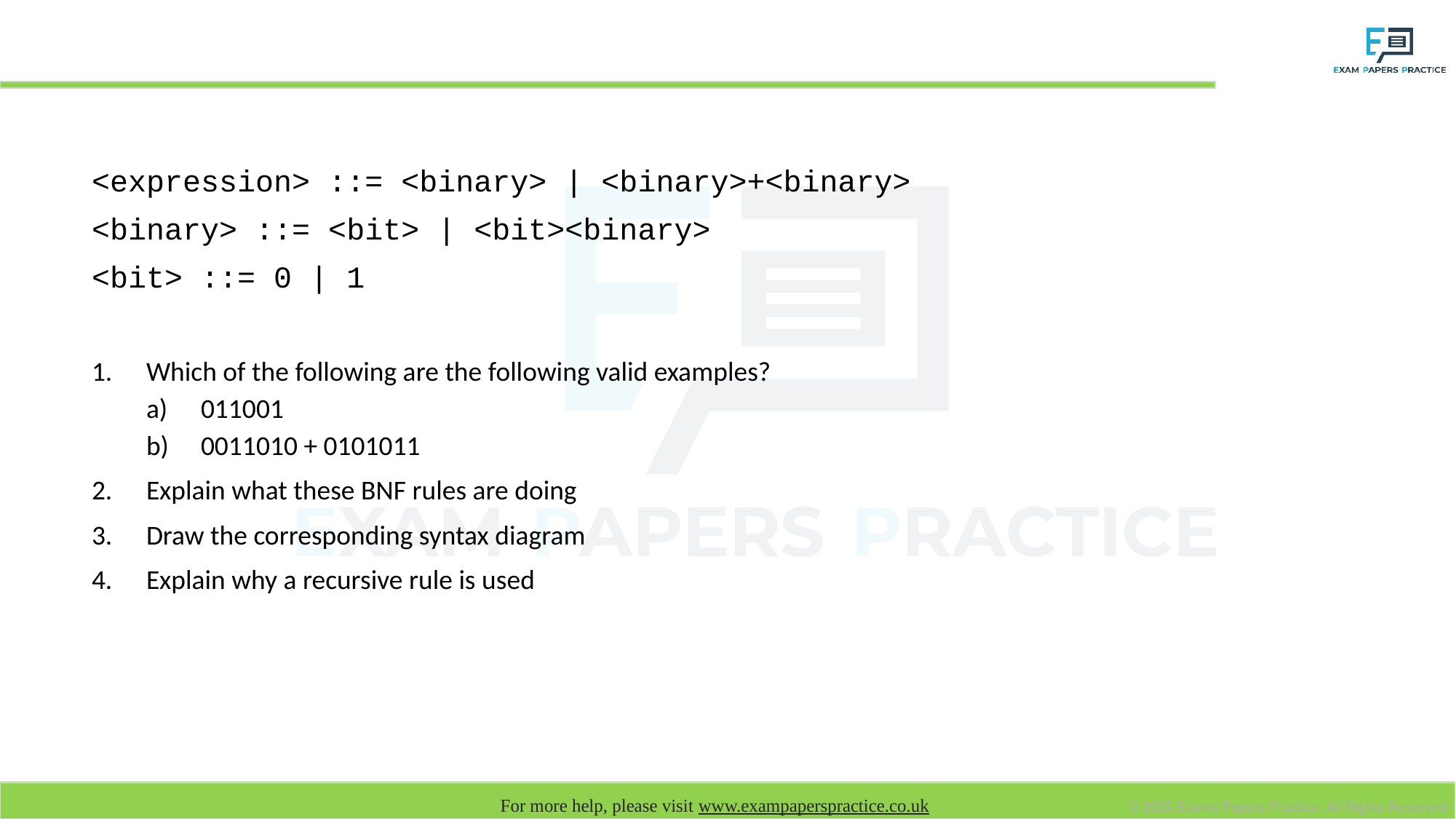

# Exercise
<expression> ::= <binary> | <binary>+<binary>
<binary> ::= <bit> | <bit><binary>
<bit> ::= 0 | 1

Which of the following are the following valid examples?
011001
0011010 + 0101011
Explain what these BNF rules are doing
Draw the corresponding syntax diagram
Explain why a recursive rule is used